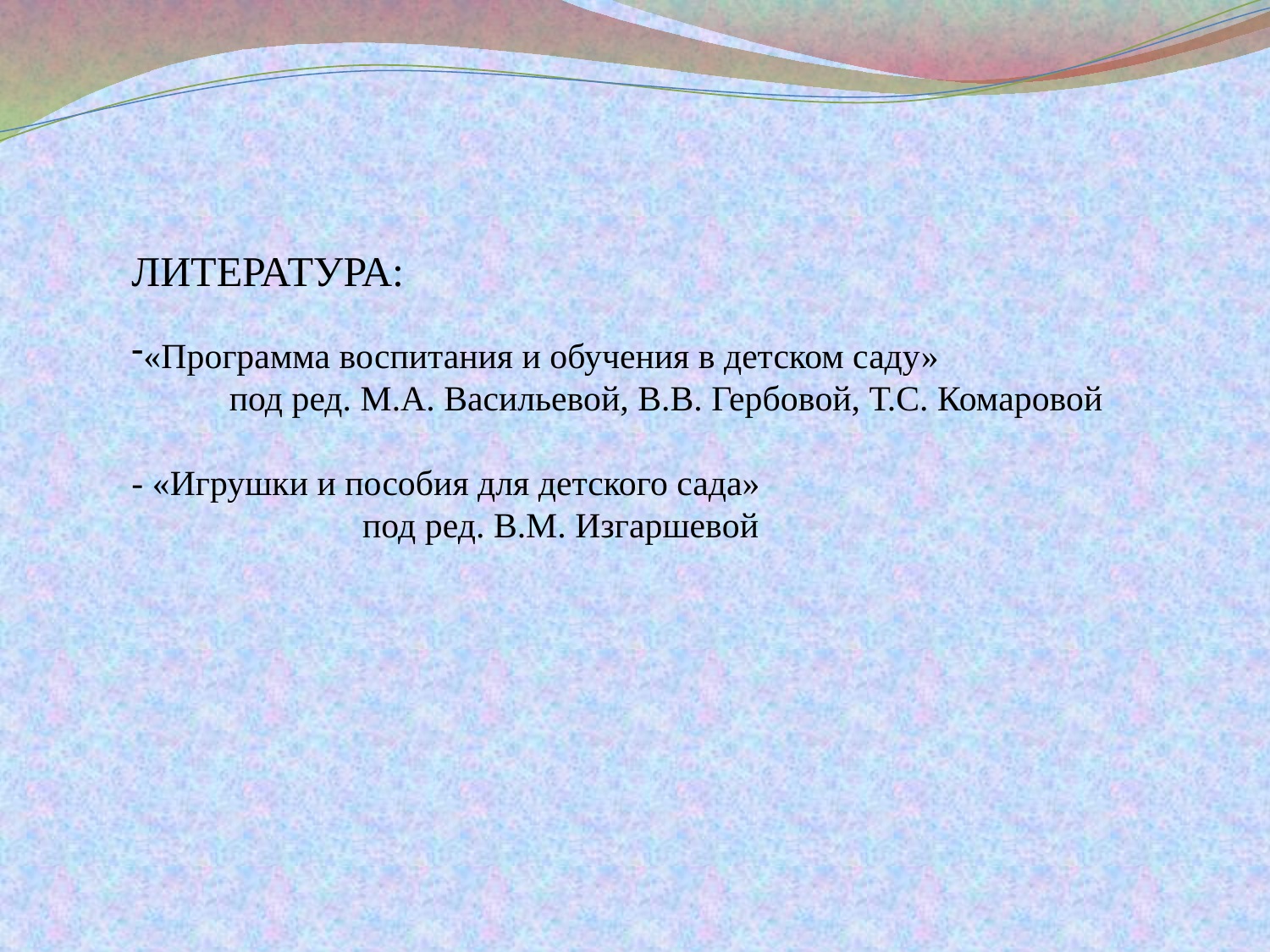

ЛИТЕРАТУРА:

«Программа воспитания и обучения в детском саду»                                    под ред. М.А. Васильевой, В.В. Гербовой, Т.С. Комаровой

- «Игрушки и пособия для детского сада»                                                                       под ред. В.М. Изгаршевой